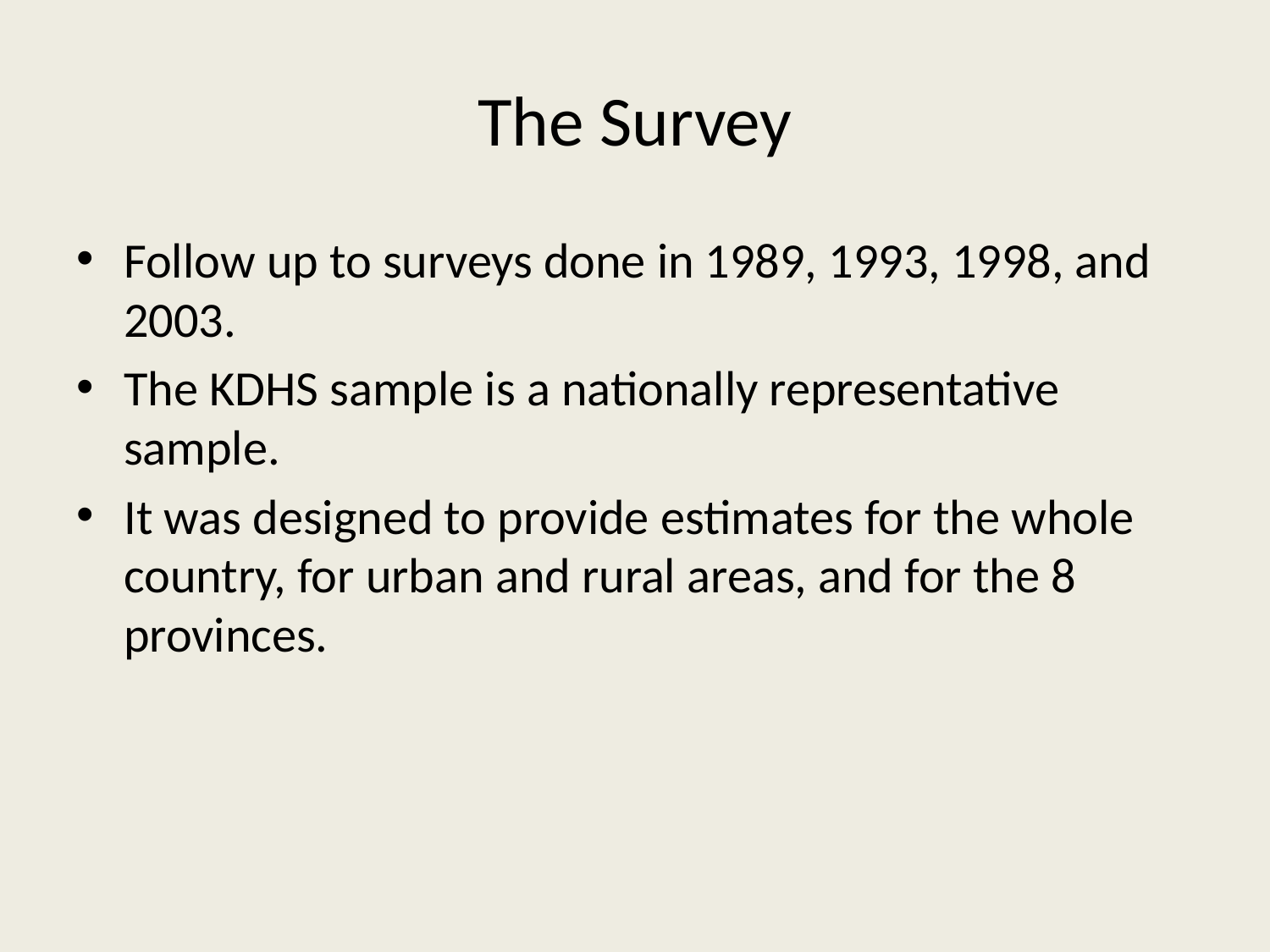

# The Survey
Follow up to surveys done in 1989, 1993, 1998, and 2003.
The KDHS sample is a nationally representative sample.
It was designed to provide estimates for the whole country, for urban and rural areas, and for the 8 provinces.